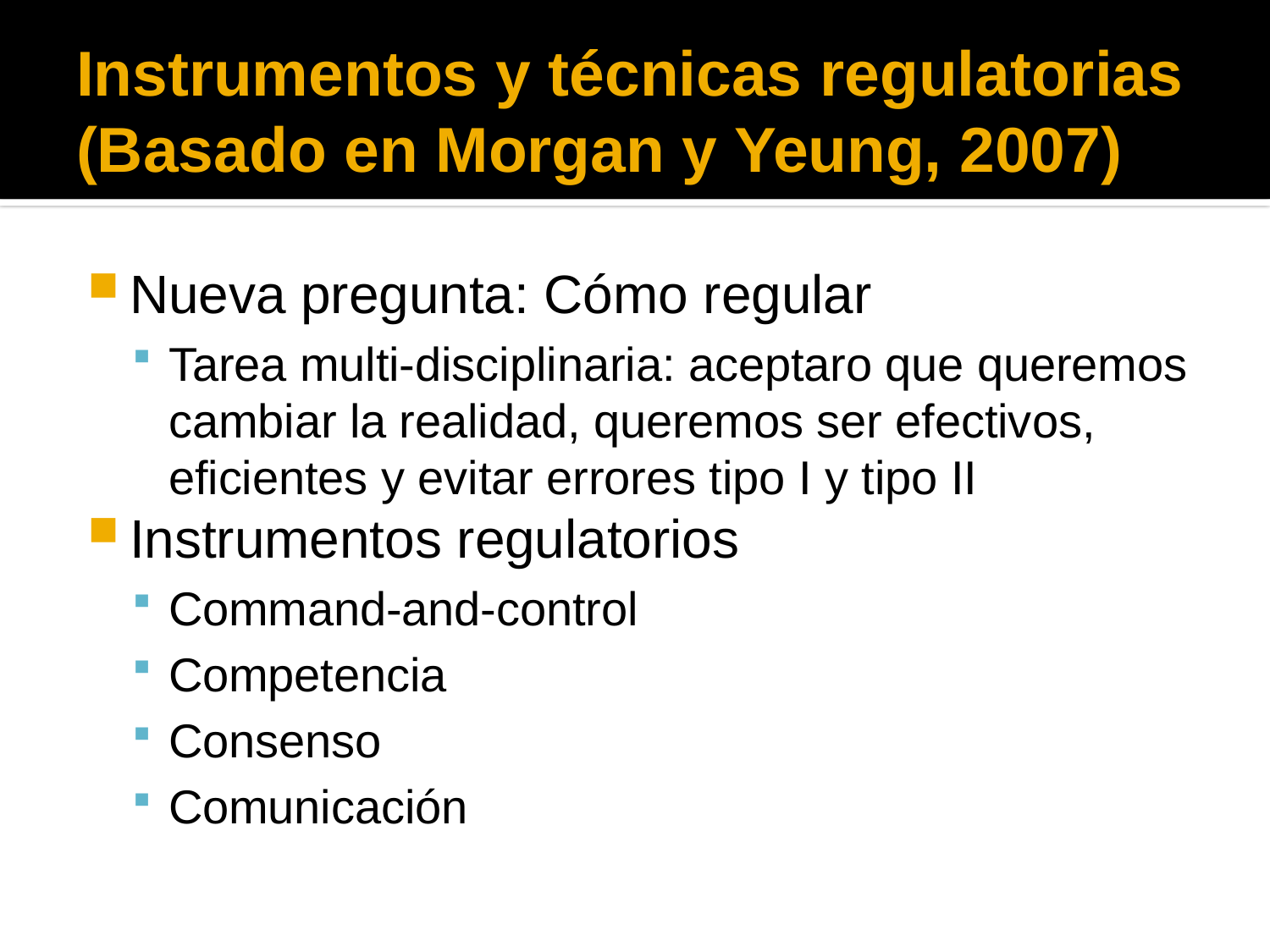

# Instrumentos y técnicas regulatorias (Basado en Morgan y Yeung, 2007)
Nueva pregunta: Cómo regular
Tarea multi-disciplinaria: aceptaro que queremos cambiar la realidad, queremos ser efectivos, eficientes y evitar errores tipo I y tipo II
Instrumentos regulatorios
Command-and-control
Competencia
Consenso
Comunicación